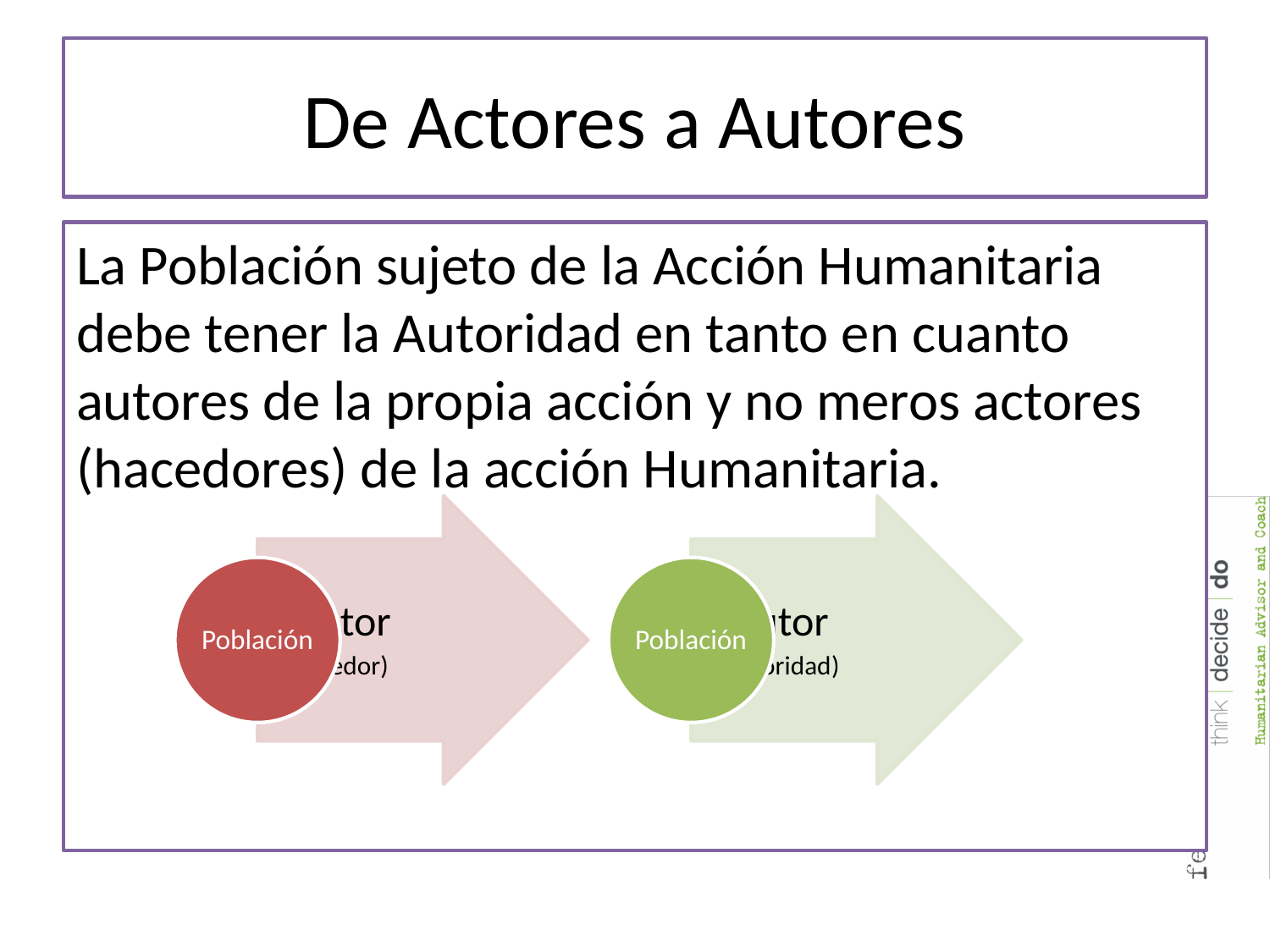

# De Actores a Autores
La Población sujeto de la Acción Humanitaria debe tener la Autoridad en tanto en cuanto autores de la propia acción y no meros actores (hacedores) de la acción Humanitaria.

Actor
(Hacedor)
Población
Autor
(Autoridad)
Población